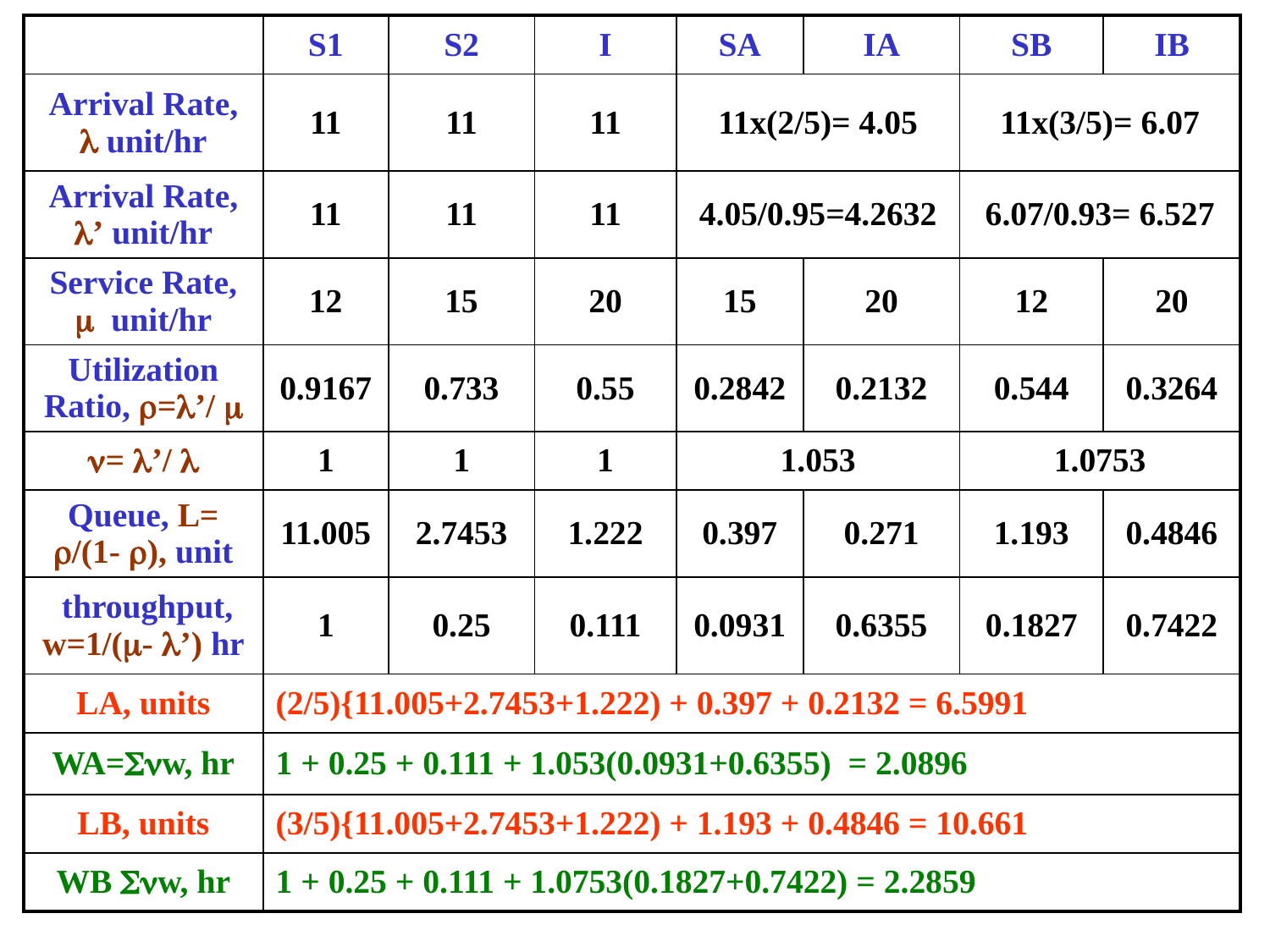

|  | S1 | S2 | I | SA | IA | SB | IB |
| --- | --- | --- | --- | --- | --- | --- | --- |
| Arrival Rate, λ unit/hr | 11 | 11 | 11 | 11x(2/5)= 4.05 |  | 11x(3/5)= 6.07 |  |
| Arrival Rate, λ’ unit/hr | 11 | 11 | 11 | 4.05/0.95=4.2632 |  | 6.07/0.93= 6.527 |  |
| Service Rate, μ unit/hr | 12 | 15 | 20 | 15 | 20 | 12 | 20 |
| Utilization Ratio, ρ=λ’/ μ | 0.9167 | 0.733 | 0.55 | 0.2842 | 0.2132 | 0.544 | 0.3264 |
| ν= λ’/ λ | 1 | 1 | 1 | 1.053 |  | 1.0753 |  |
| Queue, L= ρ/(1- ρ), unit | 11.005 | 2.7453 | 1.222 | 0.397 | 0.271 | 1.193 | 0.4846 |
| throughput, w=1/(μ- λ’) hr | 1 | 0.25 | 0.111 | 0.0931 | 0.6355 | 0.1827 | 0.7422 |
| LA, units | (2/5){11.005+2.7453+1.222) + 0.397 + 0.2132 = 6.5991 |  |  |  |  |  |  |
| WA=Σνw, hr | 1 + 0.25 + 0.111 + 1.053(0.0931+0.6355) = 2.0896 |  |  |  |  |  |  |
| LB, units | (3/5){11.005+2.7453+1.222) + 1.193 + 0.4846 = 10.661 |  |  |  |  |  |  |
| WB Σνw, hr | 1 + 0.25 + 0.111 + 1.0753(0.1827+0.7422) = 2.2859 |  |  |  |  |  |  |